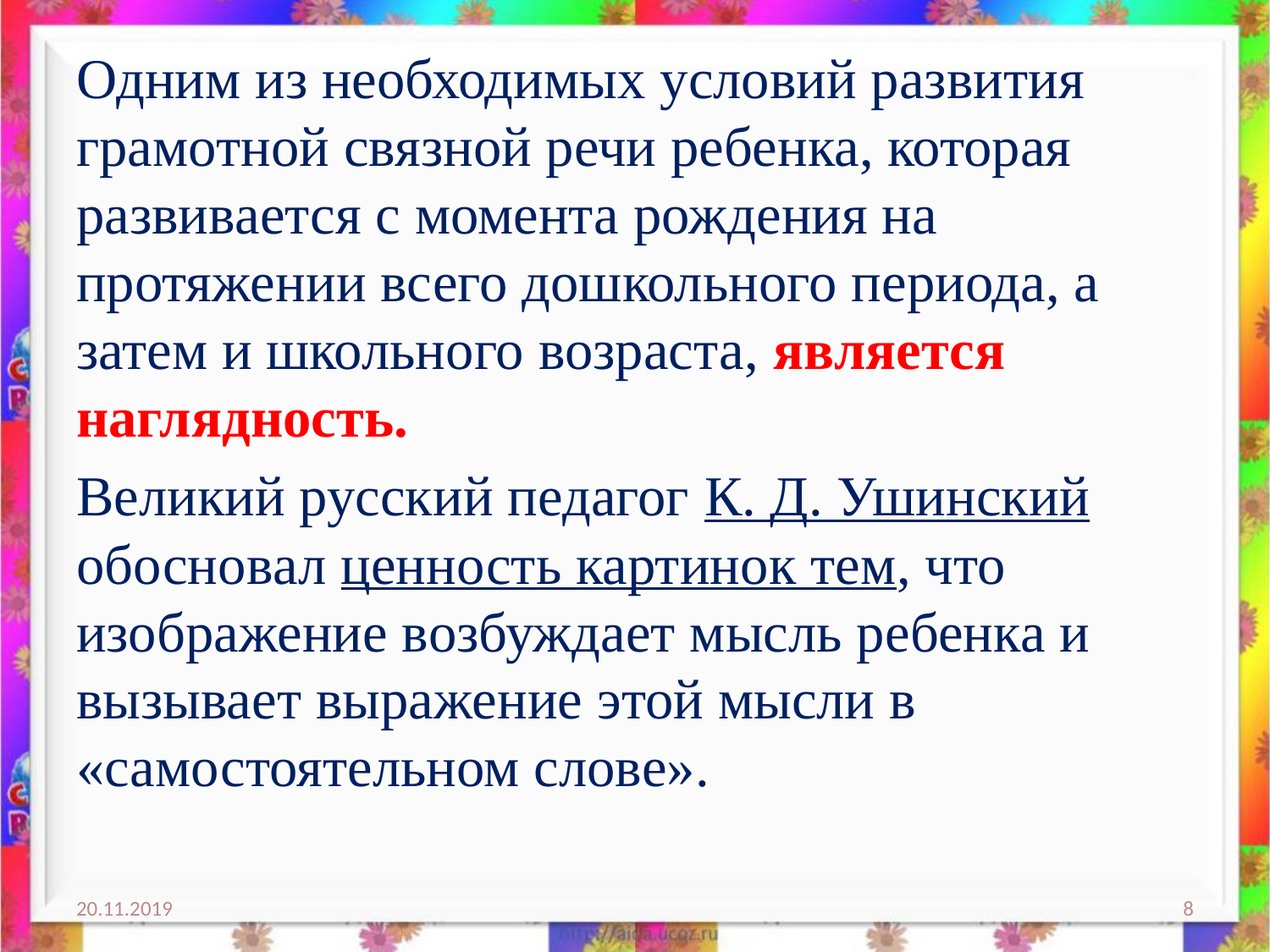

Одним из необходимых условий развития грамотной связной речи ребенка, которая развивается с момента рождения на протяжении всего дошкольного периода, а затем и школьного возраста, является наглядность.
Великий русский педагог К. Д. Ушинский обосновал ценность картинок тем, что изображение возбуждает мысль ребенка и вызывает выражение этой мысли в «самостоятельном слове».

20.11.2019
8